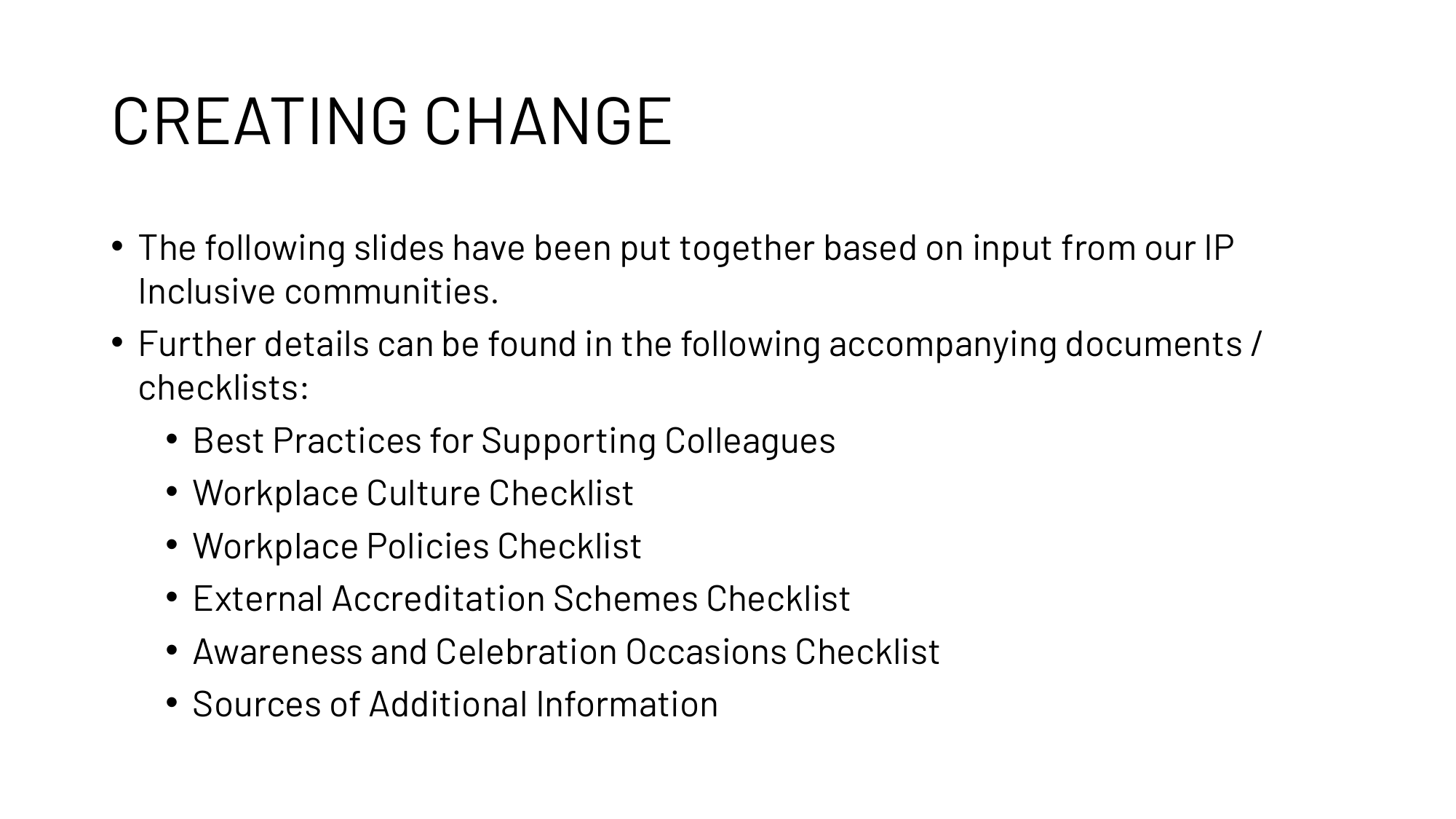

# CREATING CHANGE
The following slides have been put together based on input from our IP Inclusive communities.
Further details can be found in the following accompanying documents / checklists:
Best Practices for Supporting Colleagues
Workplace Culture Checklist
Workplace Policies Checklist
External Accreditation Schemes Checklist
Awareness and Celebration Occasions Checklist
Sources of Additional Information